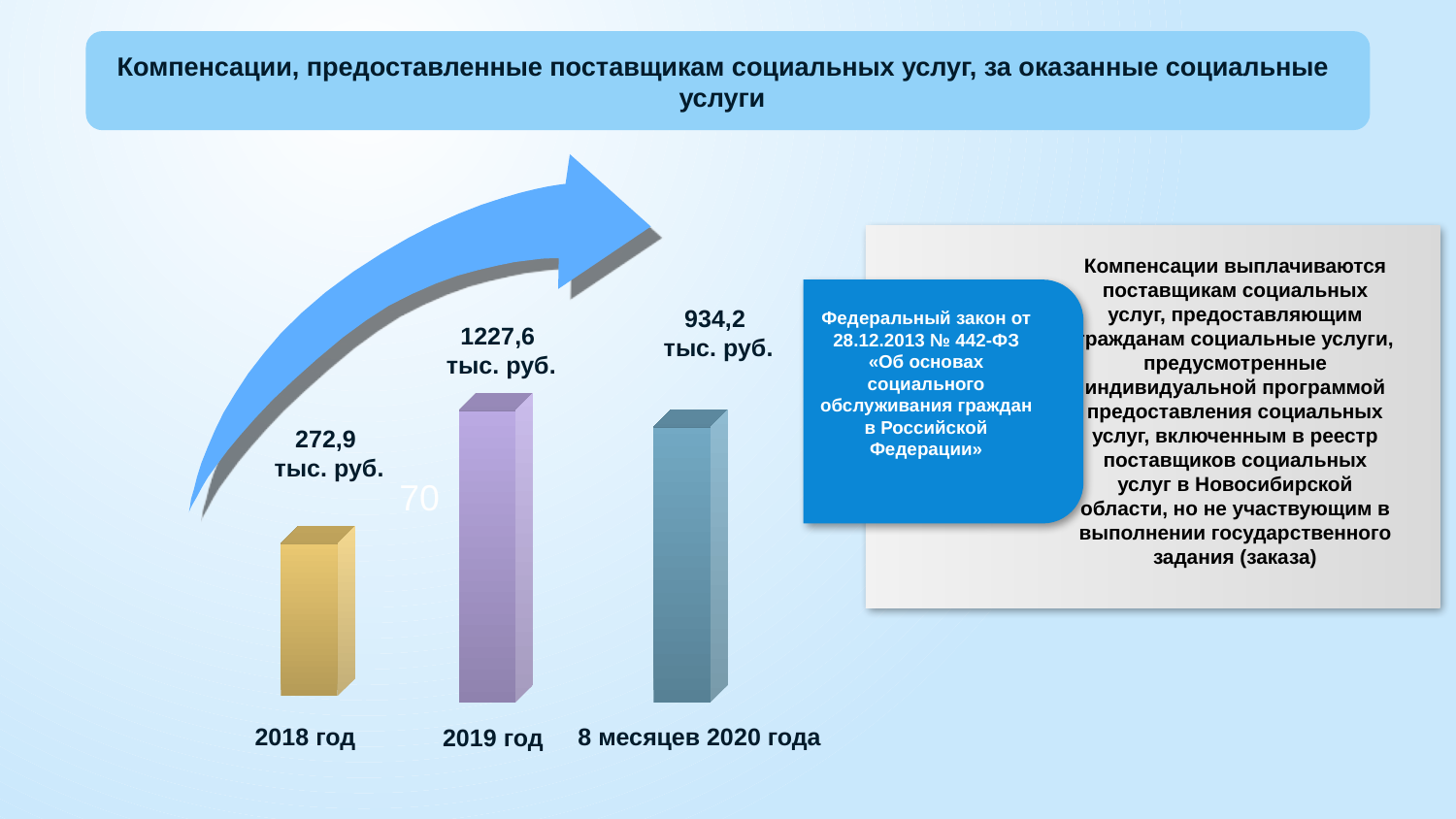

Компенсации, предоставленные поставщикам социальных услуг, за оказанные социальные услуги

Компенсации выплачиваются поставщикам социальных услуг, предоставляющим гражданам социальные услуги, предусмотренные индивидуальной программой предоставления социальных услуг, включенным в реестр поставщиков социальных услуг в Новосибирской области, но не участвующим в выполнении государственного задания (заказа)

934,2
 тыс. руб.
Федеральный закон от 28.12.2013 № 442-ФЗ
«Об основах социального обслуживания граждан в Российской Федерации»
1227,6
 тыс. руб.
272,9
 тыс. руб.
70

2018 год
8 месяцев 2020 года
2019 год